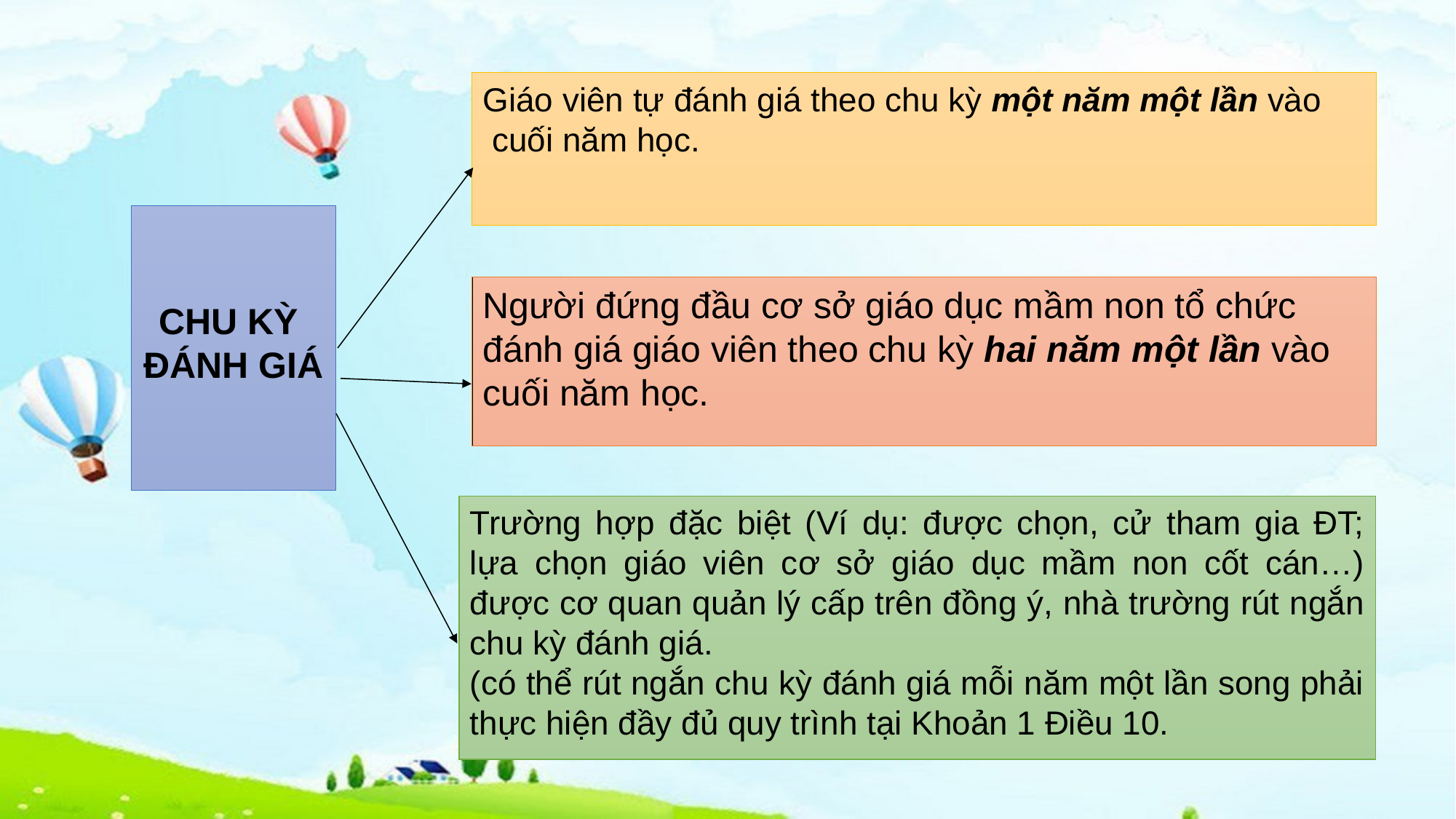

Giáo viên tự đánh giá theo chu kỳ một năm một lần vào
 cuối năm học.

CHU KỲ
ĐÁNH GIÁ

Người đứng đầu cơ sở giáo dục mầm non tổ chức
đánh giá giáo viên theo chu kỳ hai năm một lần vào
cuối năm học.
Trường hợp đặc biệt (Ví dụ: được chọn, cử tham gia ĐT; lựa chọn giáo viên cơ sở giáo dục mầm non cốt cán…) được cơ quan quản lý cấp trên đồng ý, nhà trường rút ngắn chu kỳ đánh giá.
(có thể rút ngắn chu kỳ đánh giá mỗi năm một lần song phải thực hiện đầy đủ quy trình tại Khoản 1 Điều 10.